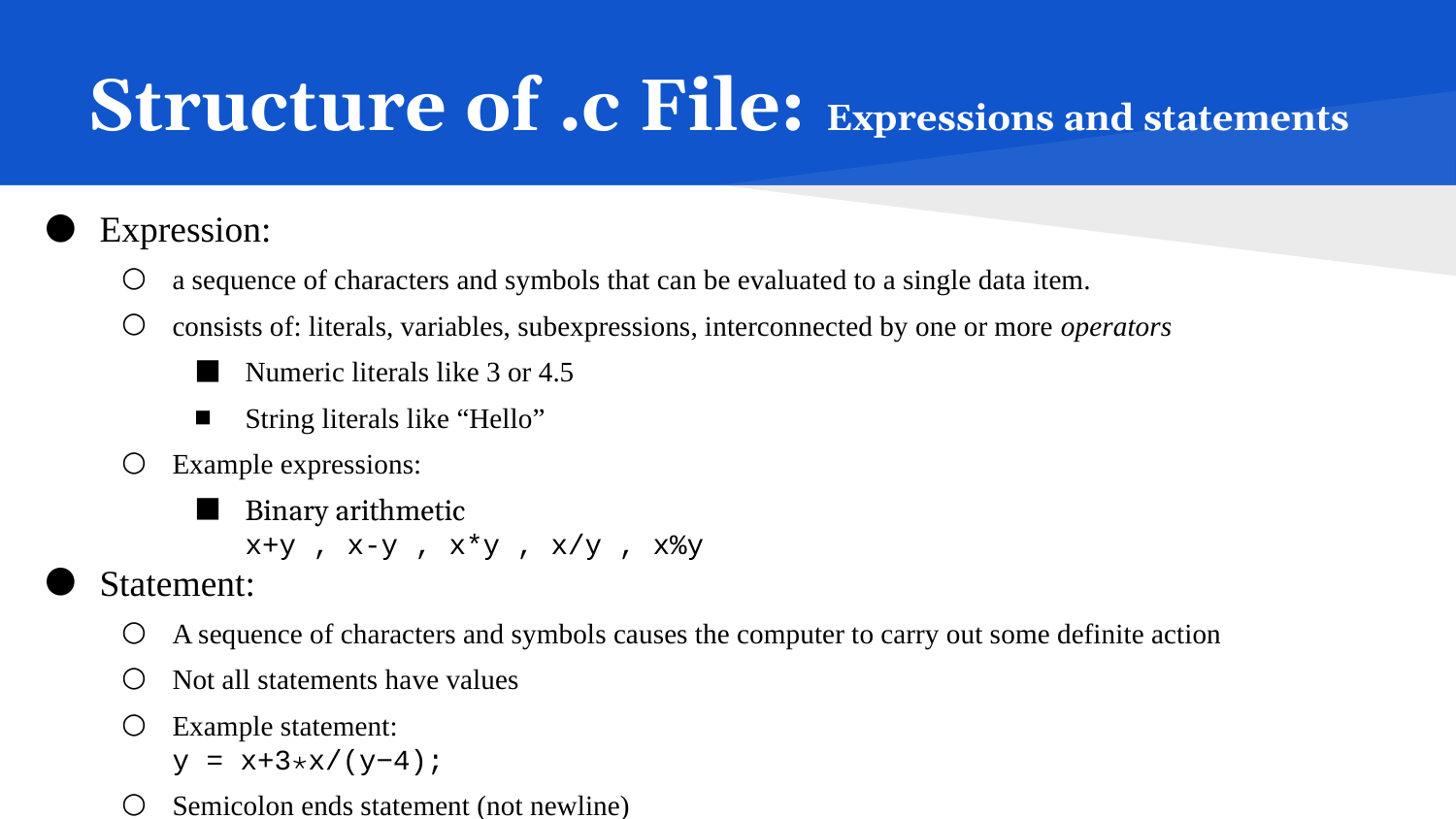

# Structure of .c File: Expressions and statements
Expression:
a sequence of characters and symbols that can be evaluated to a single data item.
consists of: literals, variables, subexpressions, interconnected by one or more operators
Numeric literals like 3 or 4.5
String literals like “Hello”
Example expressions:
Binary arithmetic
x+y , x-y , x*y , x/y , x%y
Statement:
A sequence of characters and symbols causes the computer to carry out some definite action
Not all statements have values
Example statement:
y = x+3∗x/(y−4);
Semicolon ends statement (not newline)